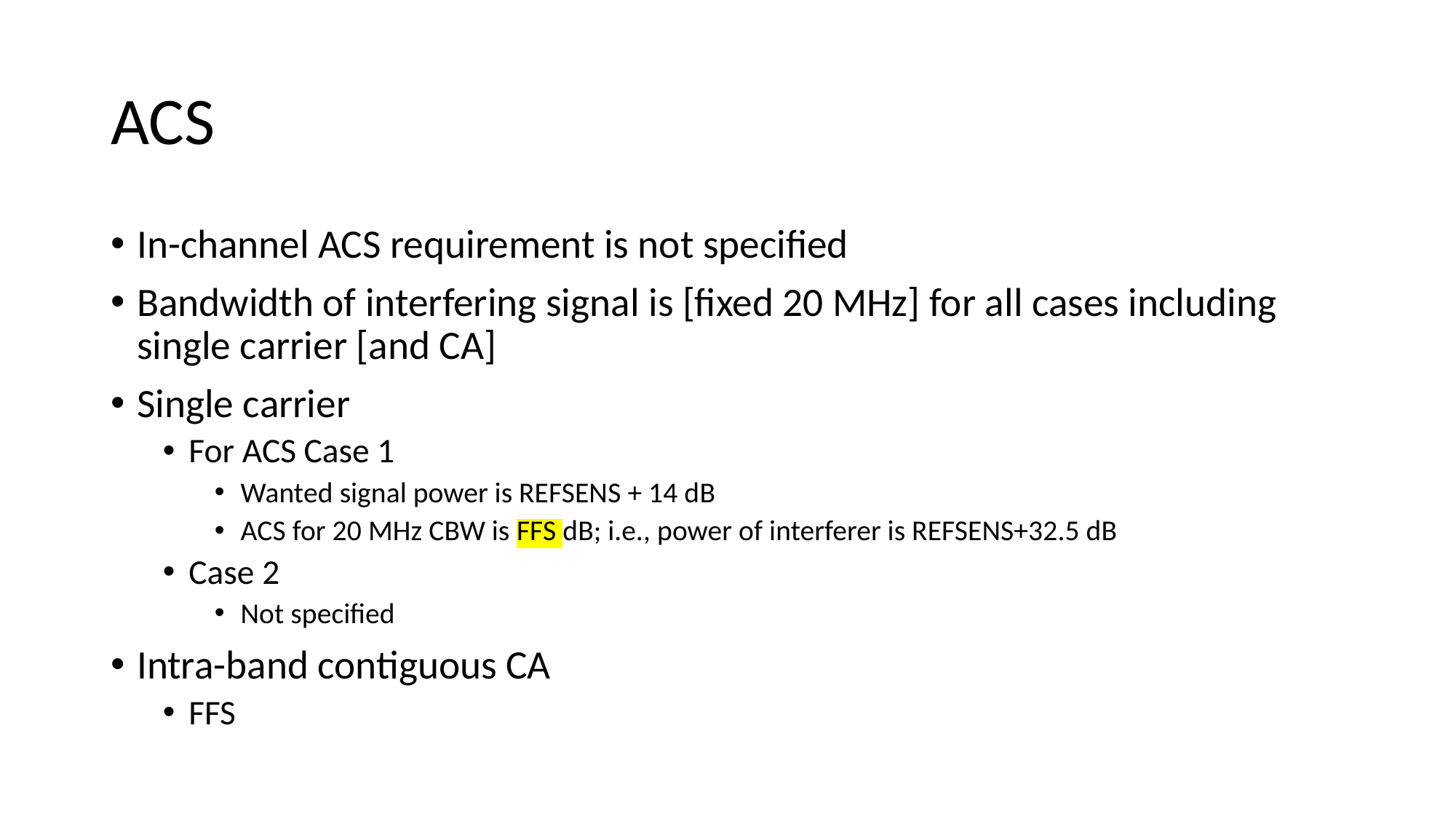

# ACS
In-channel ACS requirement is not specified
Bandwidth of interfering signal is [fixed 20 MHz] for all cases including single carrier [and CA]
Single carrier
For ACS Case 1
Wanted signal power is REFSENS + 14 dB
ACS for 20 MHz CBW is FFS dB; i.e., power of interferer is REFSENS+32.5 dB
Case 2
Not specified
Intra-band contiguous CA
FFS